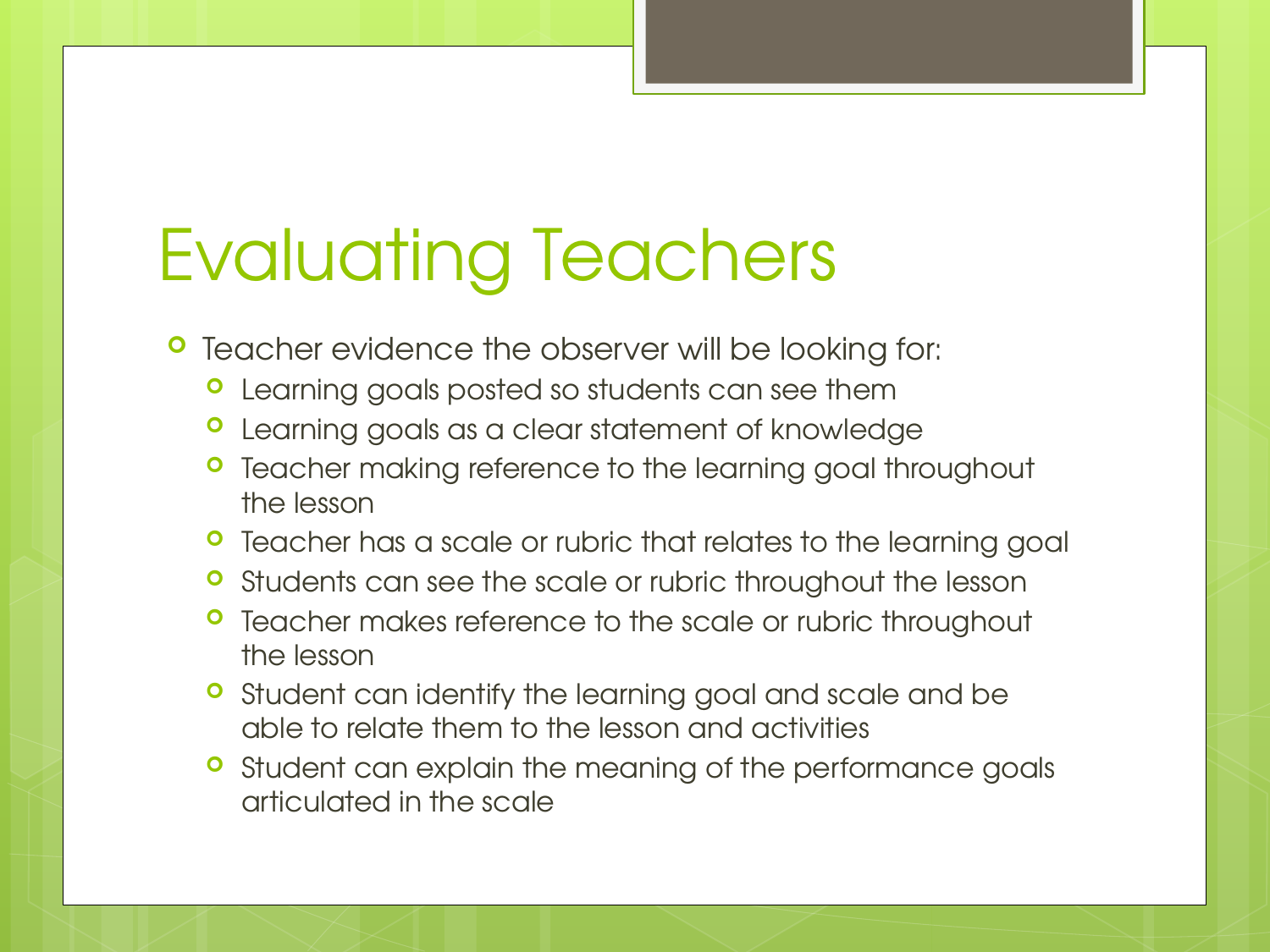

# Evaluating Teachers
Teacher evidence the observer will be looking for:
Learning goals posted so students can see them
Learning goals as a clear statement of knowledge
Teacher making reference to the learning goal throughout the lesson
Teacher has a scale or rubric that relates to the learning goal
Students can see the scale or rubric throughout the lesson
Teacher makes reference to the scale or rubric throughout the lesson
Student can identify the learning goal and scale and be able to relate them to the lesson and activities
Student can explain the meaning of the performance goals articulated in the scale